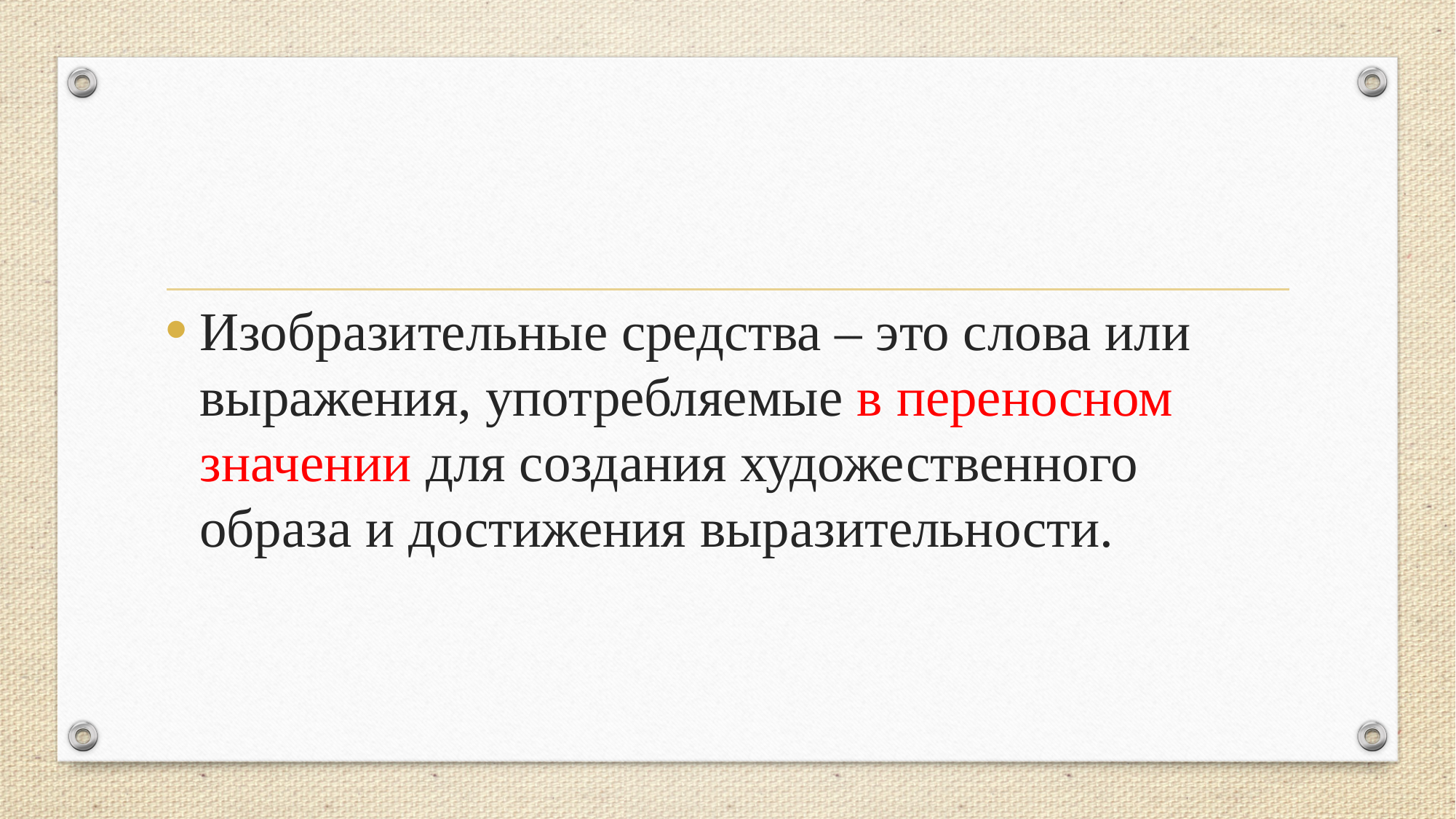

Изобразительные средства – это слова или выражения, употребляемые в переносном значении для создания художественного образа и достижения выразительности.